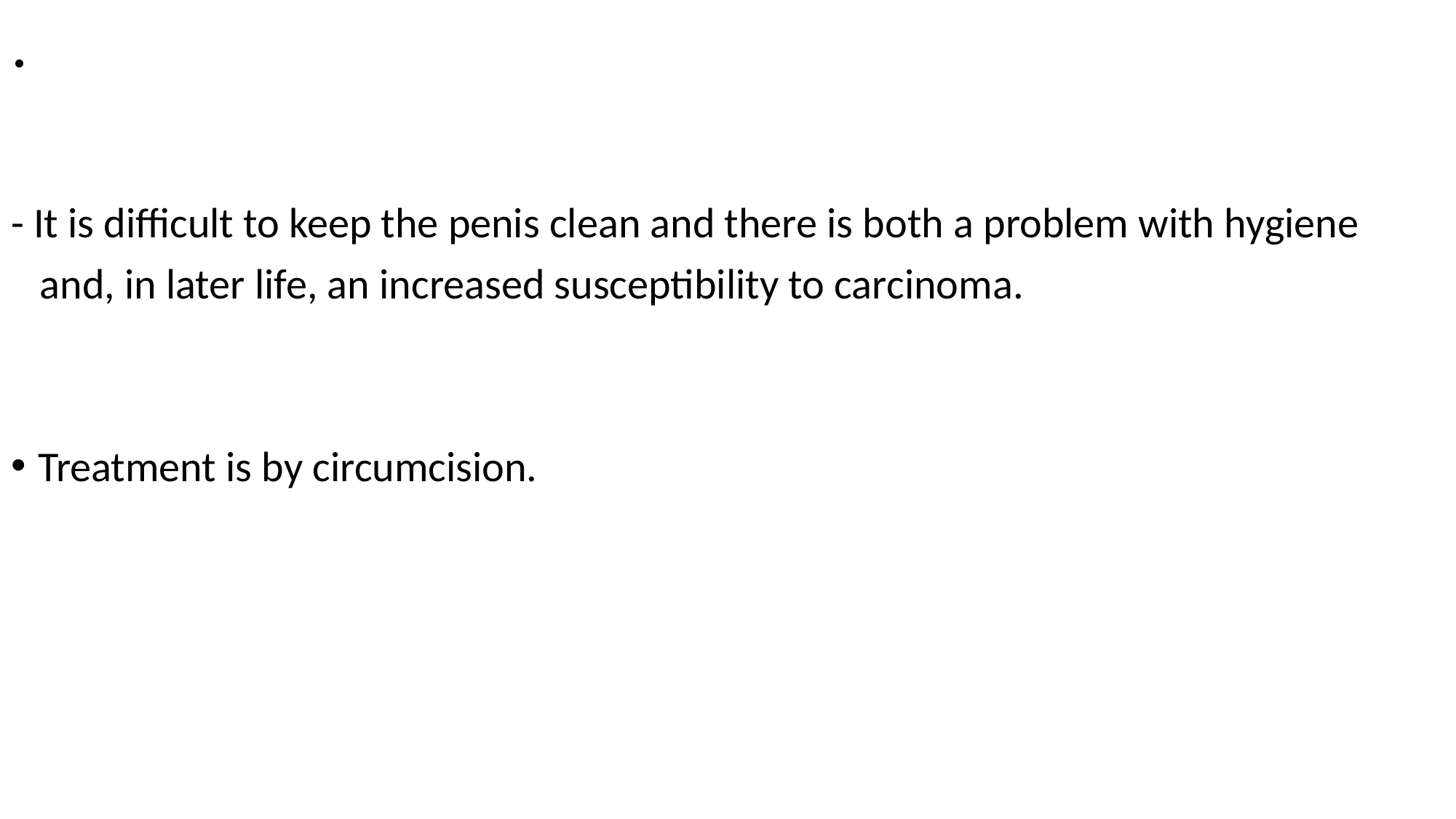

# .

- It is difficult to keep the penis clean and there is both a problem with hygiene
   and, in later life, an increased susceptibility to carcinoma.

Treatment is by circumcision.